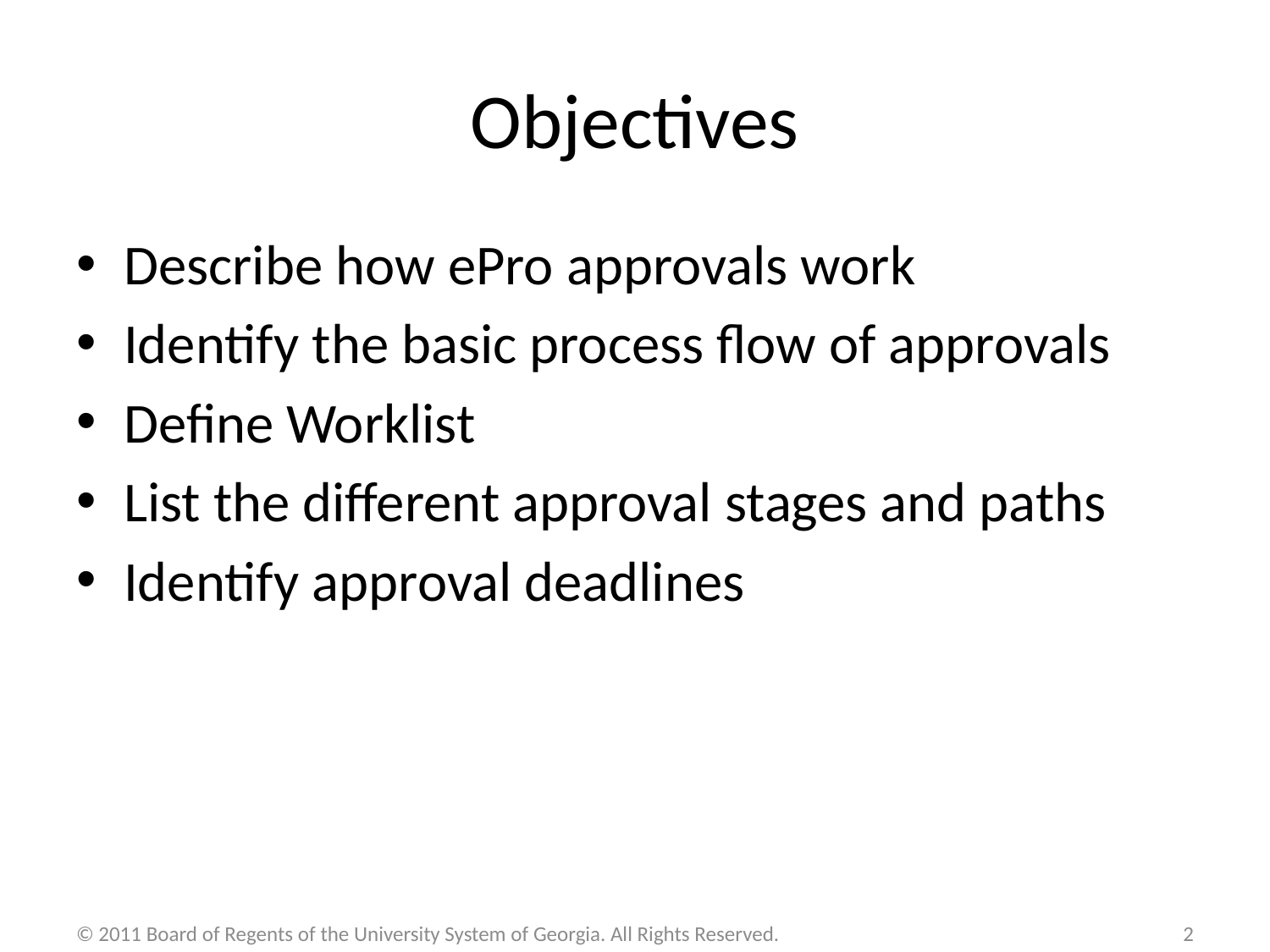

# Objectives
Describe how ePro approvals work
Identify the basic process flow of approvals
Define Worklist
List the different approval stages and paths
Identify approval deadlines
© 2011 Board of Regents of the University System of Georgia. All Rights Reserved.
2